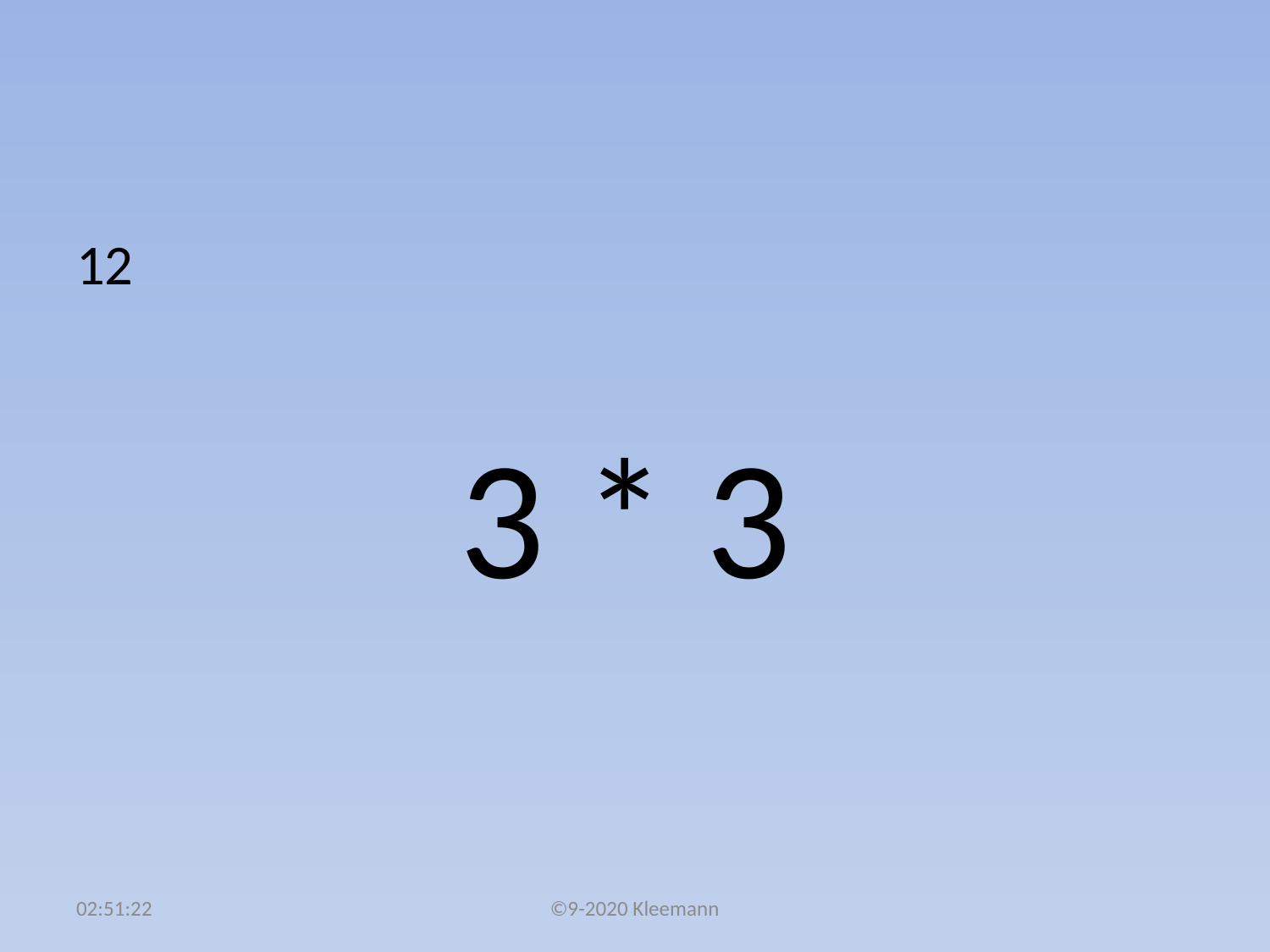

#
12

          3 * 3
02:51:22
©9-2020 Kleemann